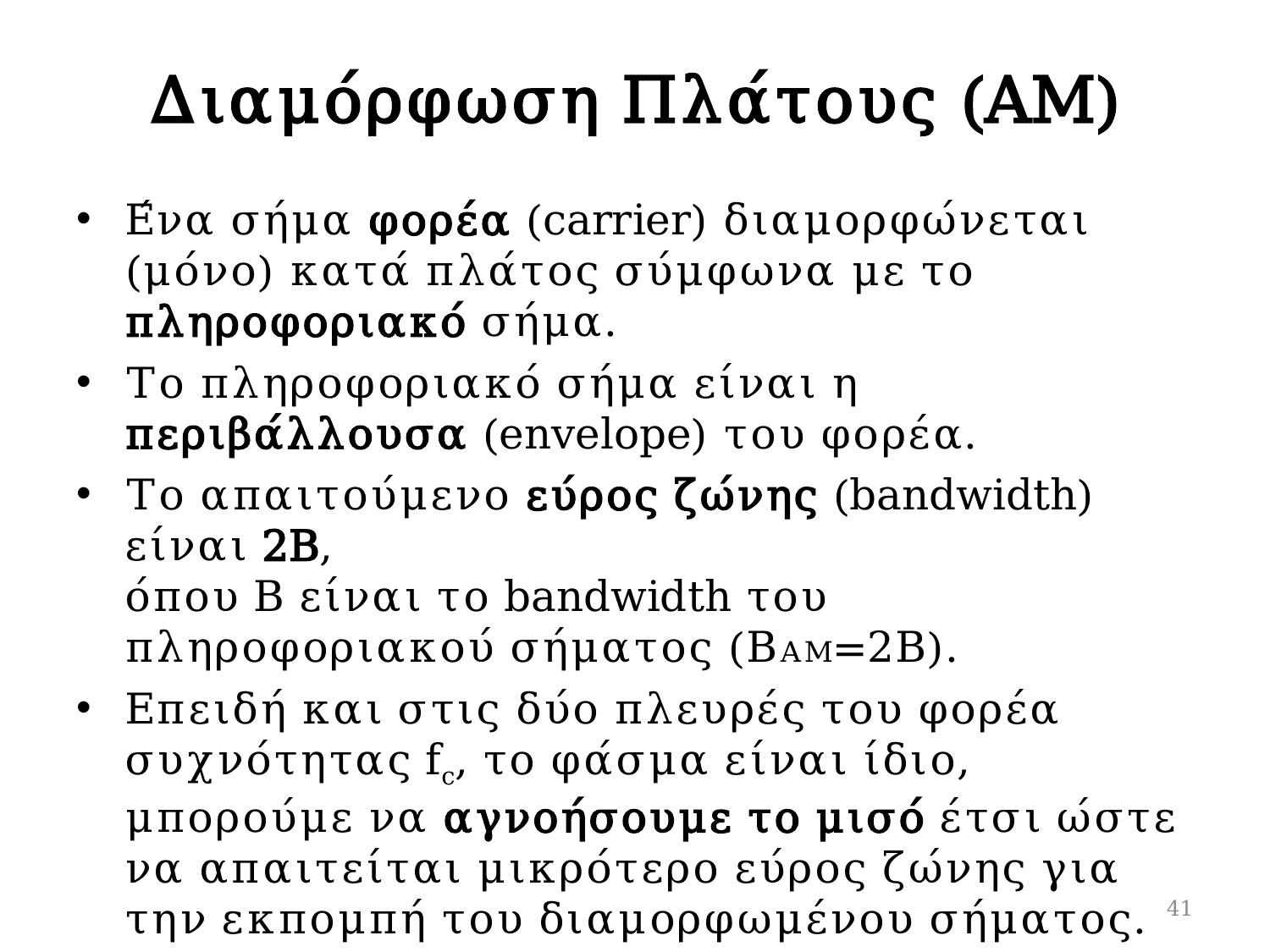

# Διαμόρφωση Πλάτους (AM)
Ένα σήμα φορέα (carrier) διαμορφώνεται (μόνο) κατά πλάτος σύμφωνα με το πληροφοριακό σήμα.
Το πληροφοριακό σήμα είναι η περιβάλλουσα (envelope) του φορέα.
Το απαιτούμενο εύρος ζώνης (bandwidth) είναι 2B,
όπου B είναι το bandwidth του πληροφοριακού σήματος (ΒΑΜ=2Β).
Επειδή και στις δύο πλευρές του φορέα συχνότητας fc, το φάσμα είναι ίδιο, μπορούμε να αγνοήσουμε το μισό έτσι ώστε να απαιτείται μικρότερο εύρος ζώνης για την εκπομπή του διαμορφωμένου σήματος.
41